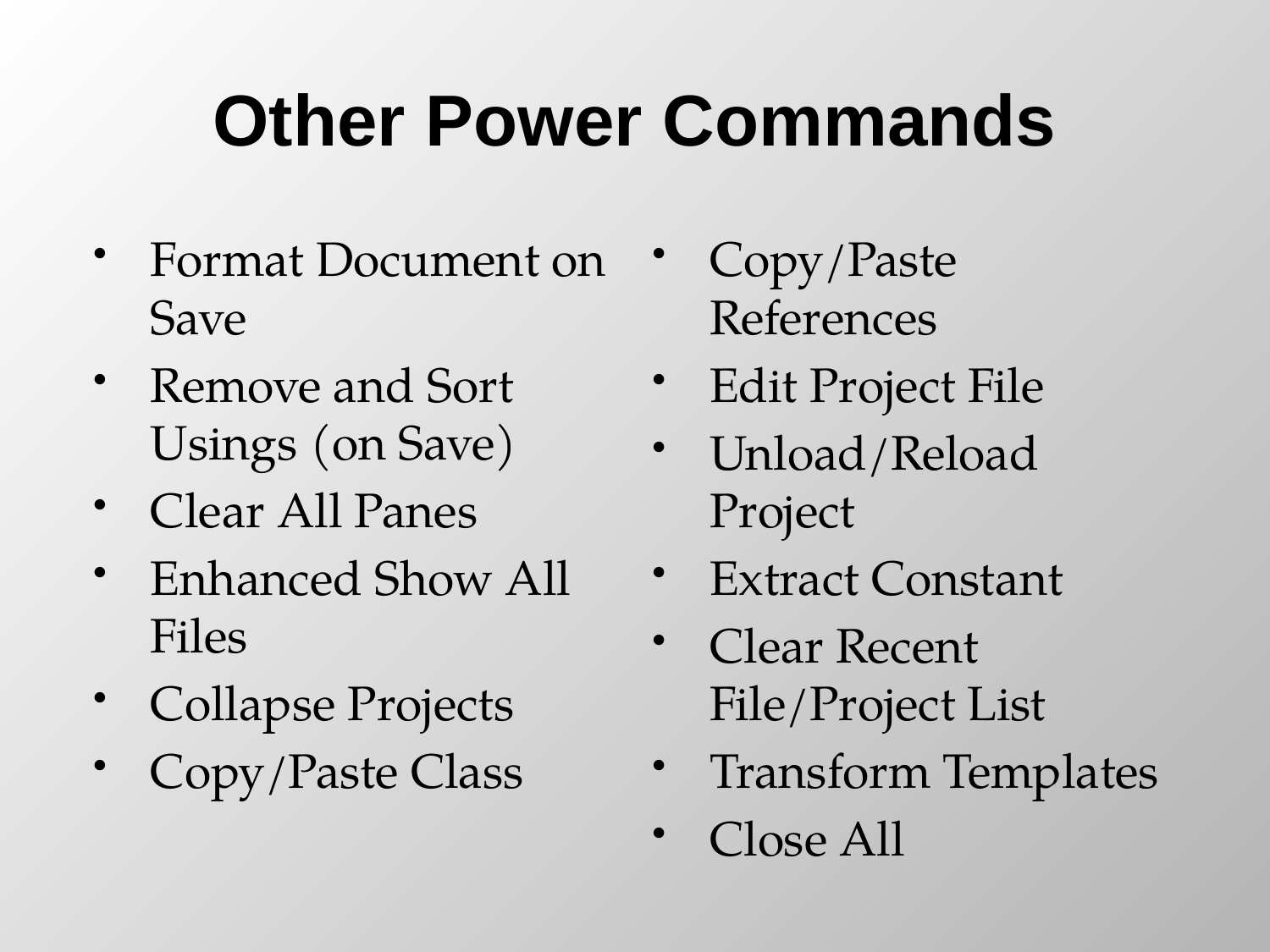

# Other Power Commands
Format Document on Save
Remove and Sort Usings (on Save)
Clear All Panes
Enhanced Show All Files
Collapse Projects
Copy/Paste Class
Copy/Paste References
Edit Project File
Unload/Reload Project
Extract Constant
Clear Recent File/Project List
Transform Templates
Close All